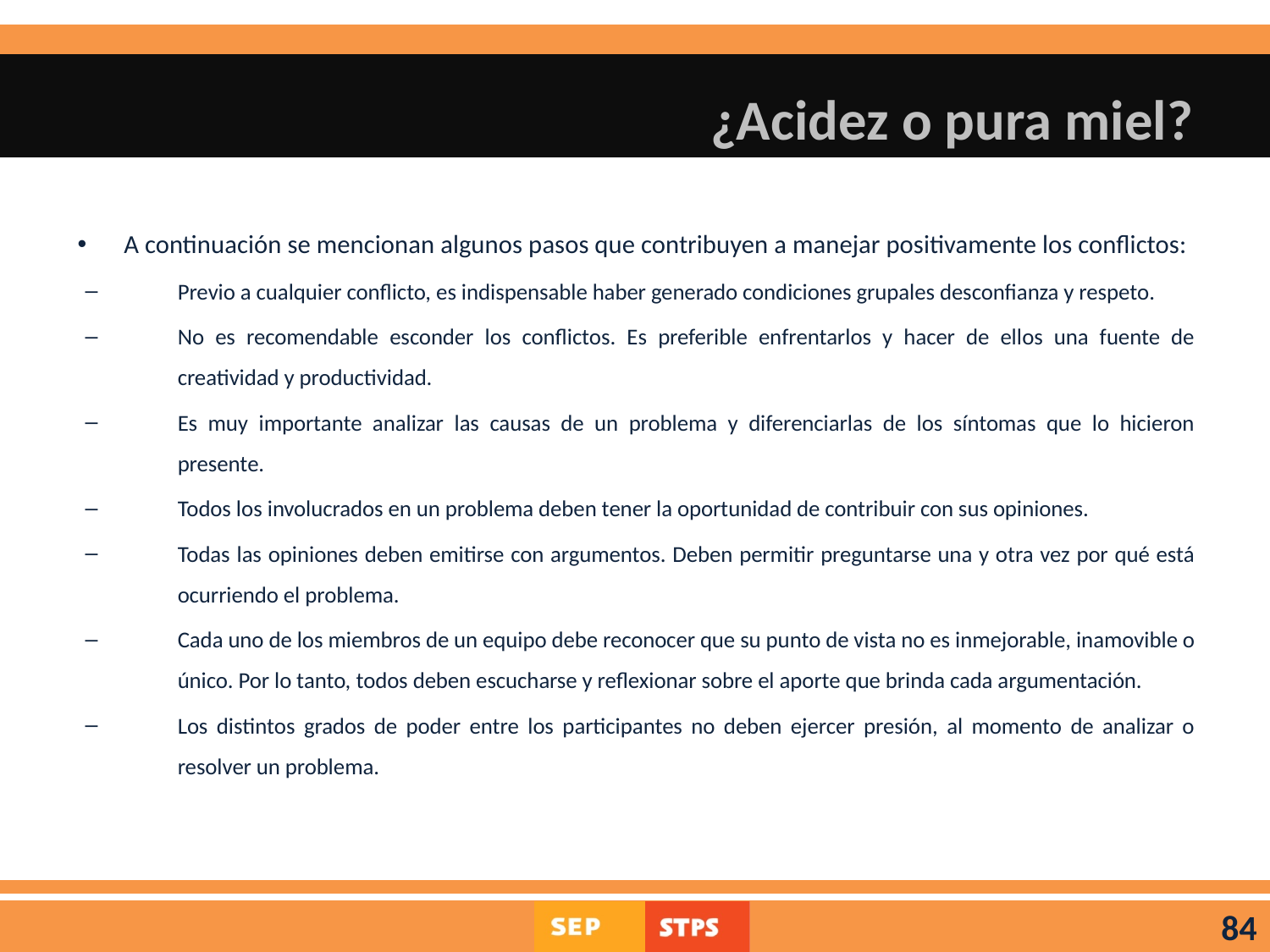

# ¿Acidez o pura miel?
A continuación se mencionan algunos pasos que contribuyen a manejar positivamente los conflictos:
Previo a cualquier conflicto, es indispensable haber generado condiciones grupales desconfianza y respeto.
No es recomendable esconder los conflictos. Es preferible enfrentarlos y hacer de ellos una fuente de creatividad y productividad.
Es muy importante analizar las causas de un problema y diferenciarlas de los síntomas que lo hicieron presente.
Todos los involucrados en un problema deben tener la oportunidad de contribuir con sus opiniones.
Todas las opiniones deben emitirse con argumentos. Deben permitir preguntarse una y otra vez por qué está ocurriendo el problema.
Cada uno de los miembros de un equipo debe reconocer que su punto de vista no es inmejorable, inamovible o único. Por lo tanto, todos deben escucharse y reflexionar sobre el aporte que brinda cada argumentación.
Los distintos grados de poder entre los participantes no deben ejercer presión, al momento de analizar o resolver un problema.
84